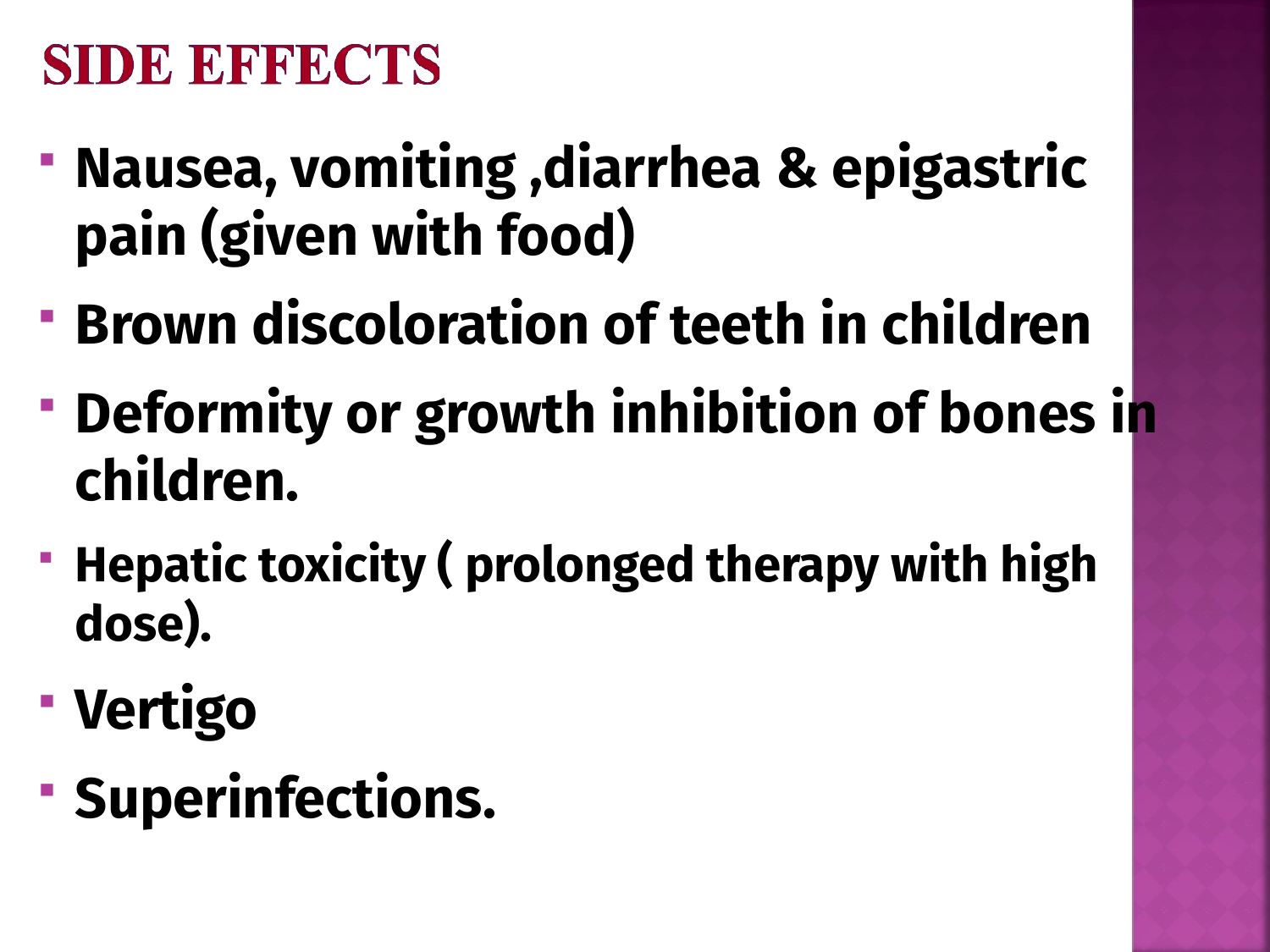

Nausea, vomiting ,diarrhea & epigastric  pain (given with food)
Brown discoloration of teeth in children
Deformity or growth inhibition of bones in  children.
Hepatic toxicity ( prolonged therapy with high  dose).
Vertigo
Superinfections.